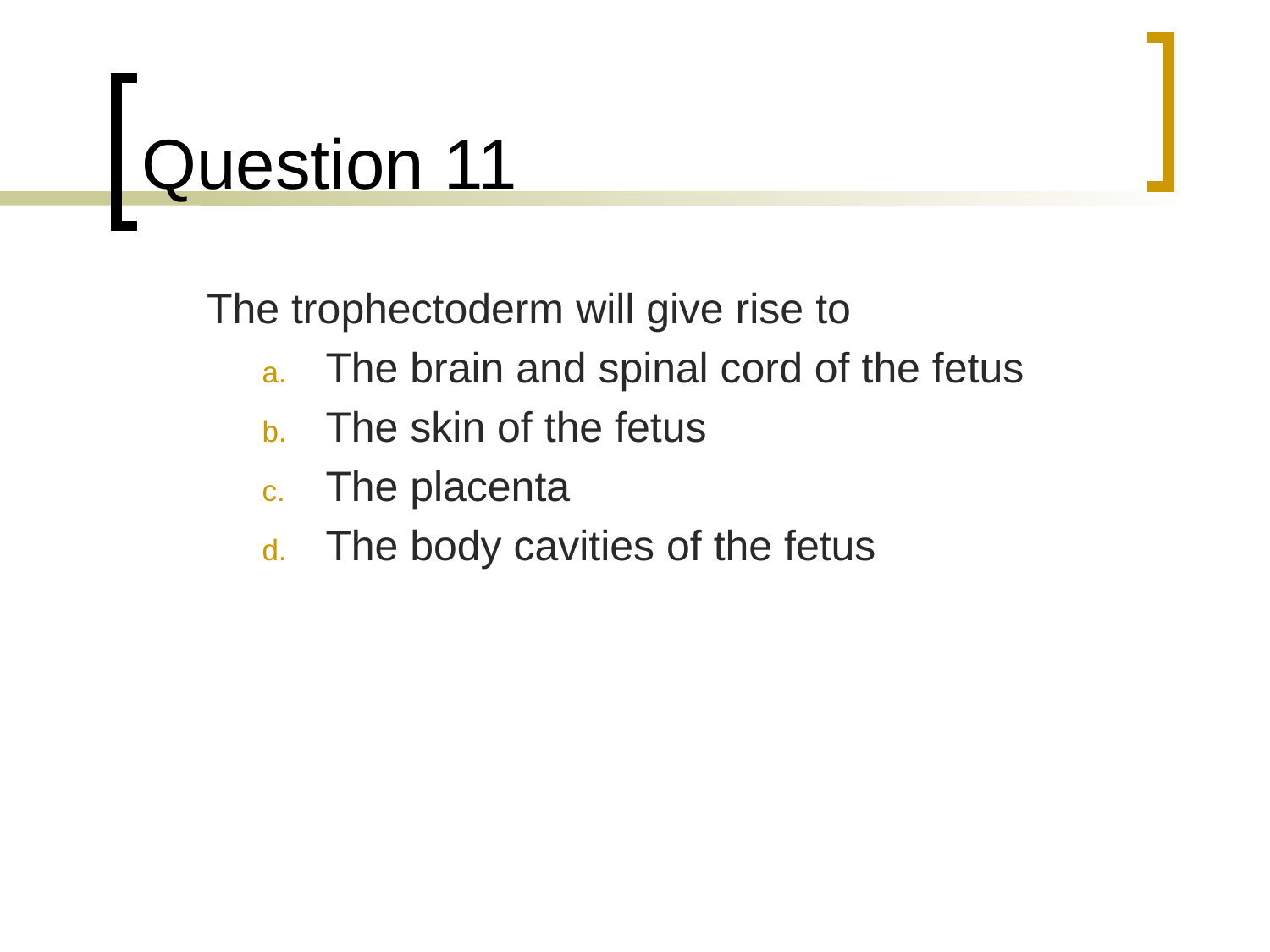

# Question 11
	The trophectoderm will give rise to
The brain and spinal cord of the fetus
The skin of the fetus
The placenta
The body cavities of the fetus